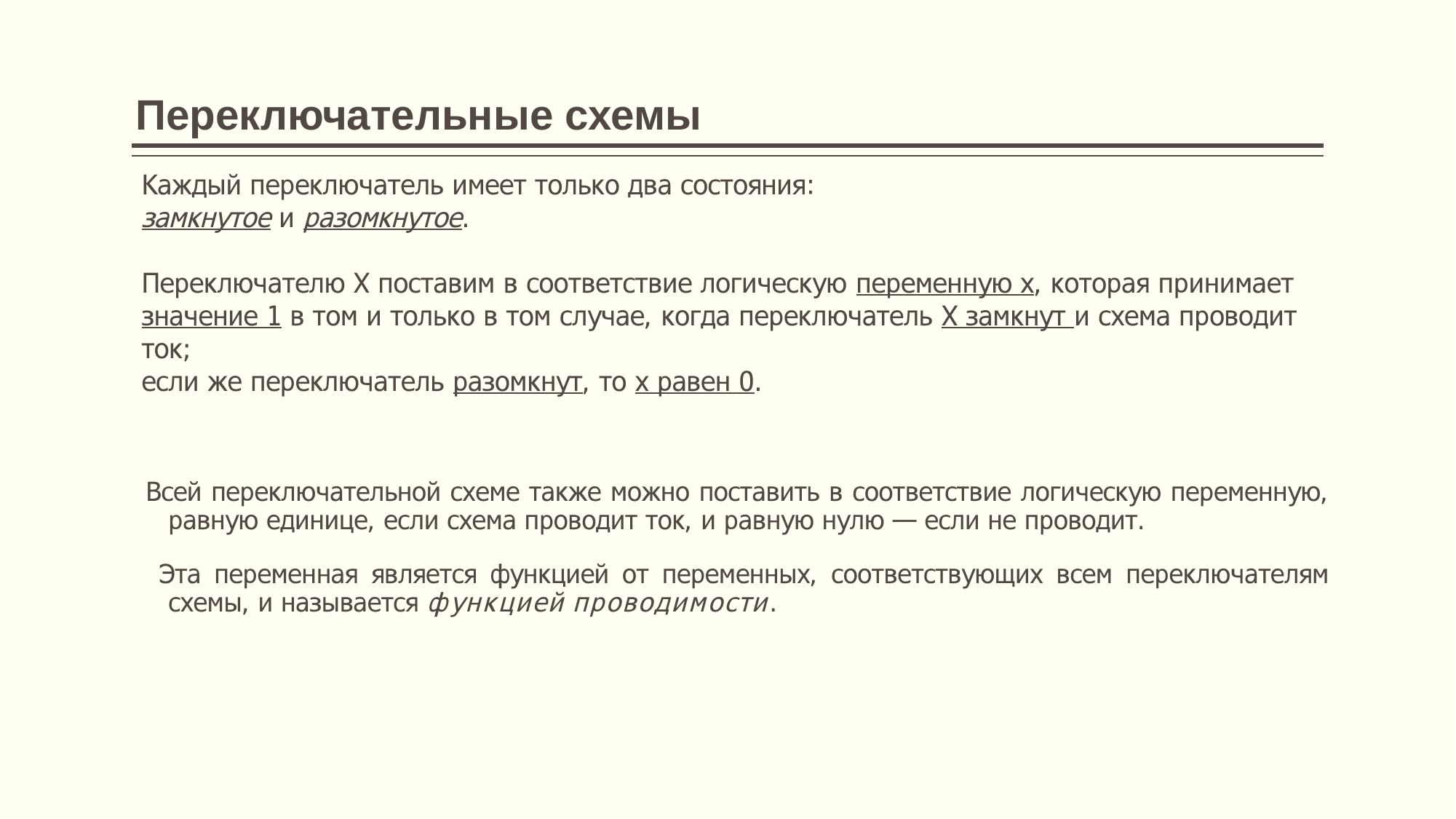

# Переключательные схемы
Каждый переключатель имеет только два состояния:
замкнутое и разомкнутое.
Переключателю Х поставим в соответствие логическую переменную х, которая принимает значение 1 в том и только в том случае, когда переключатель Х замкнут и схема проводит ток;
если же переключатель разомкнут, то х равен 0.

Всей переключательной схеме также можно поставить в соответствие логическую переменную, равную единице, если схема проводит ток, и равную нулю — если не проводит.
 Эта переменная является функцией от переменных, соответствующих всем переключателям схемы, и называется функцией проводимости.